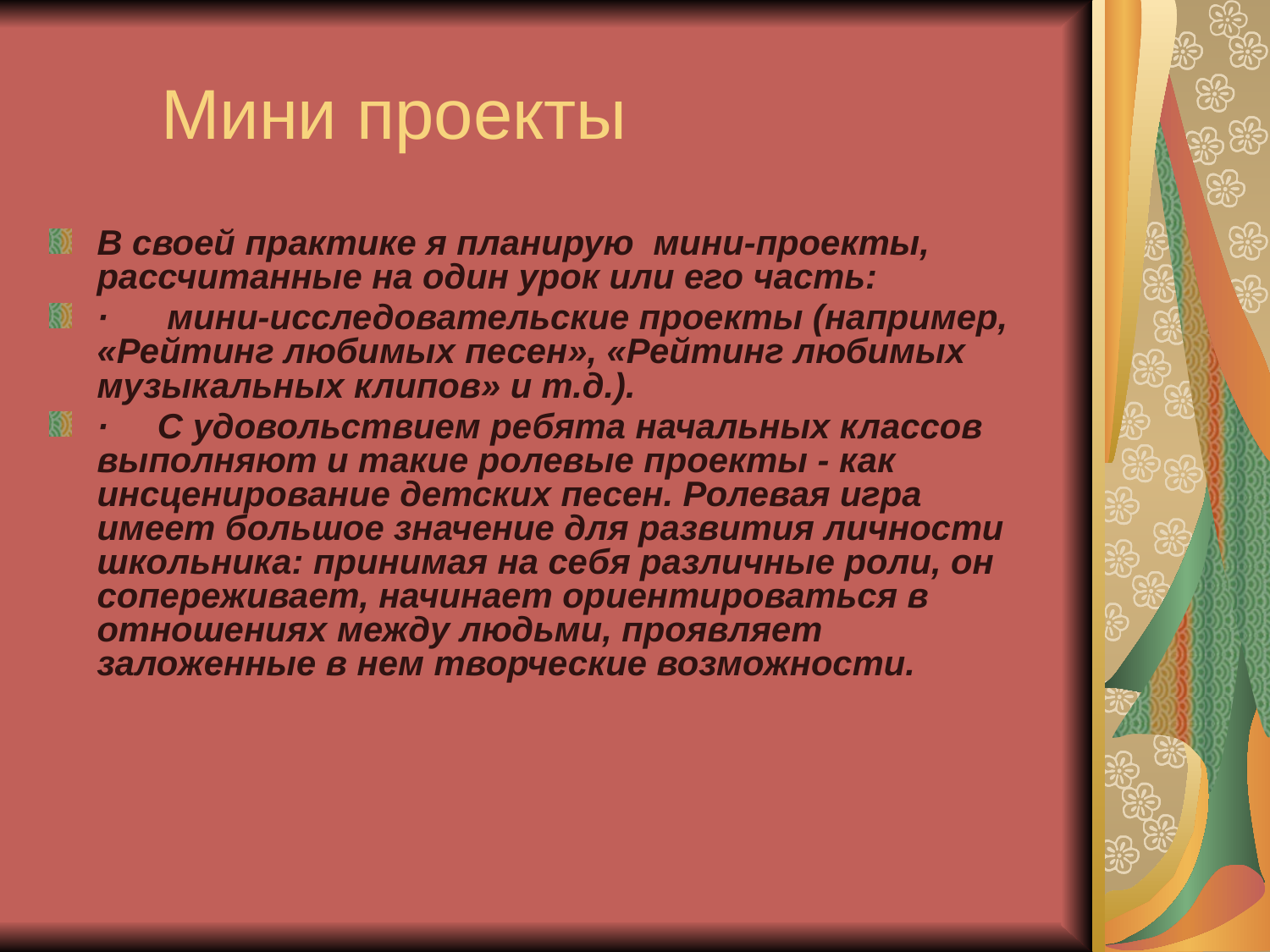

# Мини проекты
В своей практике я планирую  мини-проекты, рассчитанные на один урок или его часть:
·      мини-исследовательские проекты (например, «Рейтинг любимых песен», «Рейтинг любимых музыкальных клипов» и т.д.).
·     С удовольствием ребята начальных классов выполняют и такие ролевые проекты - как инсценирование детских песен. Ролевая игра имеет большое значение для развития личности школьника: принимая на себя различные роли, он сопереживает, начинает ориентироваться в отношениях между людьми, проявляет заложенные в нем творческие возможности.